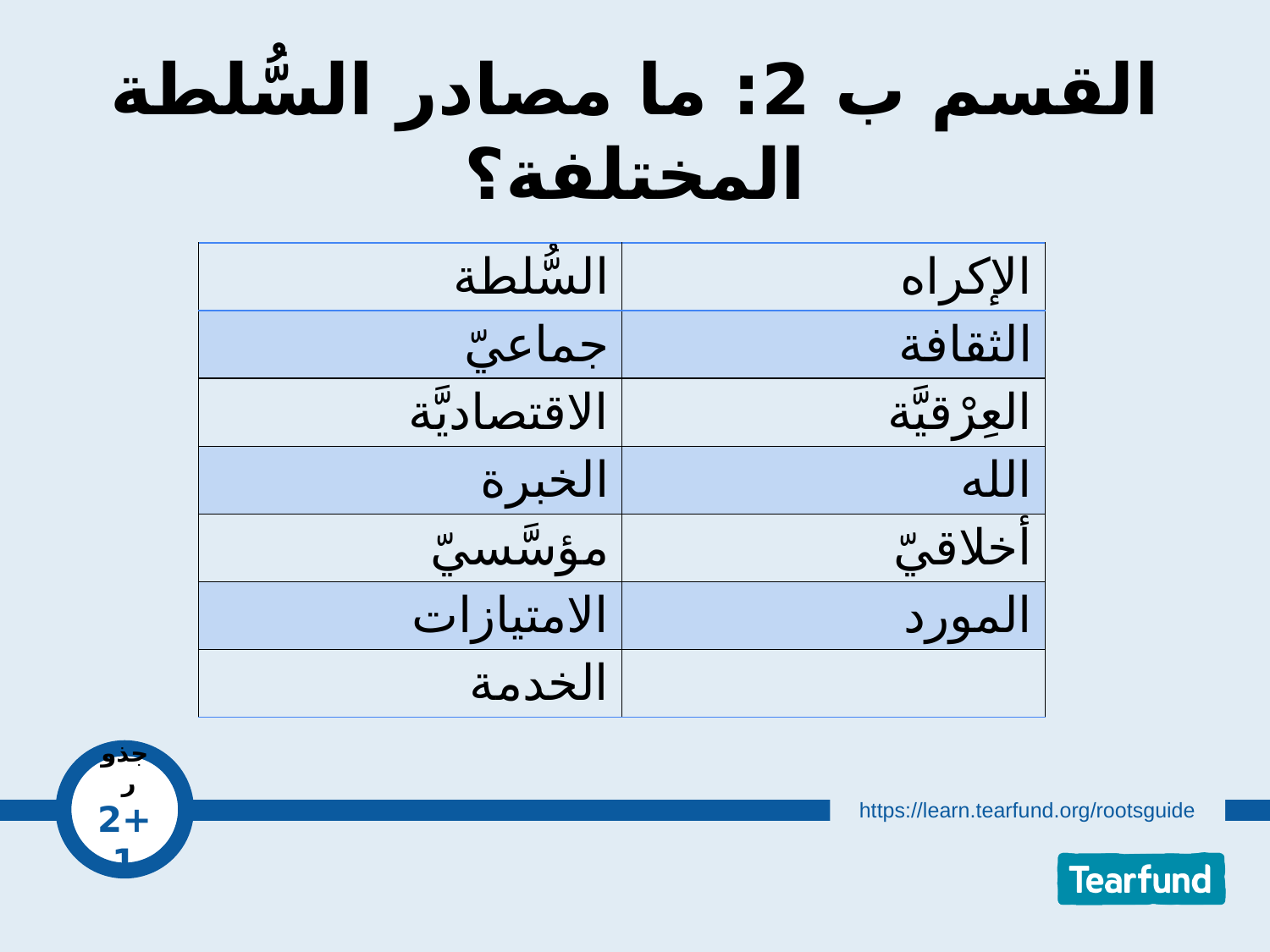

# القسم ب 2: ما مصادر السُّلطة المختلفة؟

| السُّلطة | الإكراه |
| --- | --- |
| جماعيّ | الثقافة |
| الاقتصاديَّة | العِرْقيَّة |
| الخبرة | الله |
| مؤسَّسيّ | أخلاقيّ |
| الامتيازات | المورد |
| الخدمة |  |